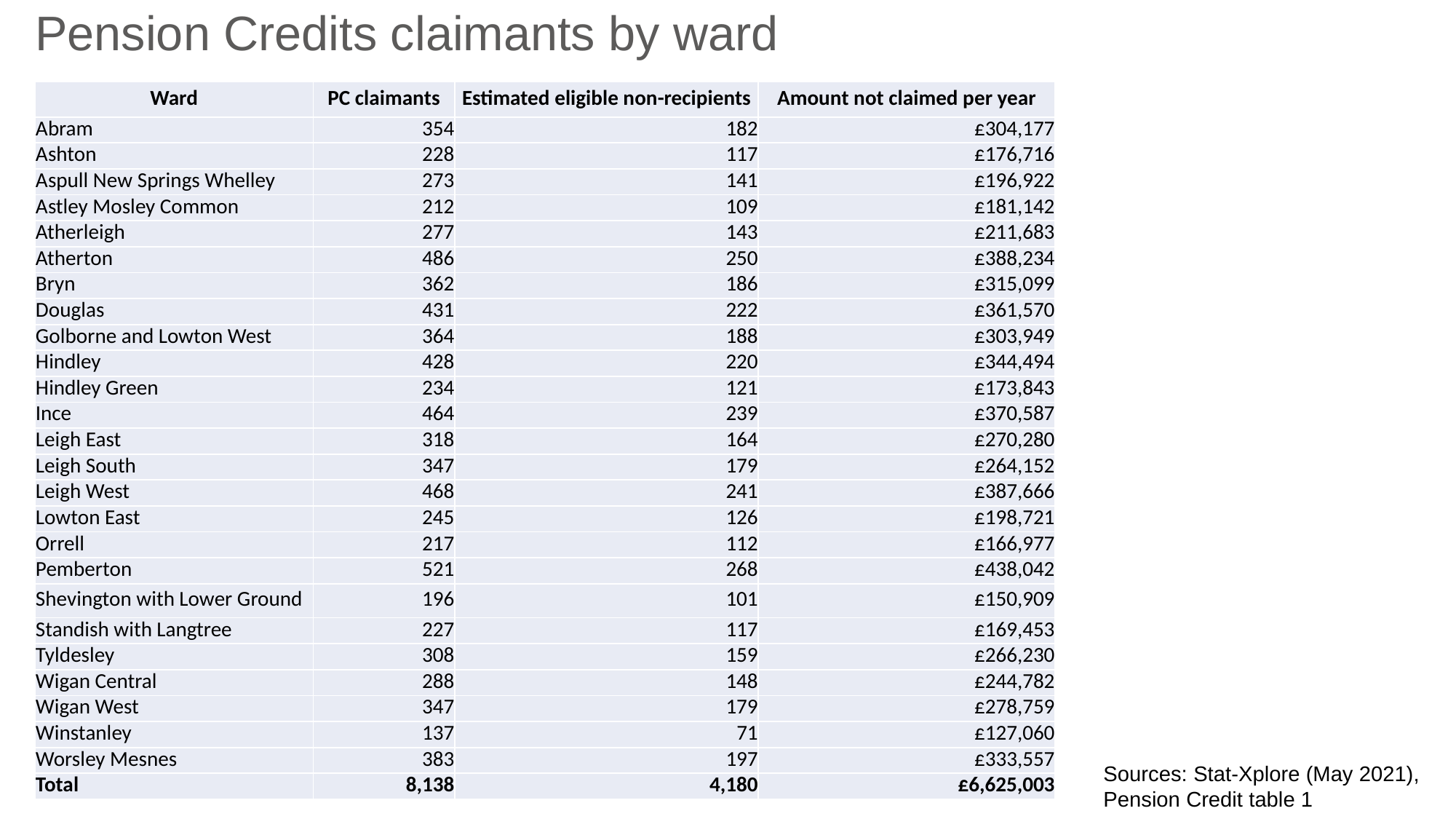

# Pension Credits claimants by ward
| Ward | PC claimants | Estimated eligible non-recipients | Amount not claimed per year |
| --- | --- | --- | --- |
| Abram | 354 | 182 | £304,177 |
| Ashton | 228 | 117 | £176,716 |
| Aspull New Springs Whelley | 273 | 141 | £196,922 |
| Astley Mosley Common | 212 | 109 | £181,142 |
| Atherleigh | 277 | 143 | £211,683 |
| Atherton | 486 | 250 | £388,234 |
| Bryn | 362 | 186 | £315,099 |
| Douglas | 431 | 222 | £361,570 |
| Golborne and Lowton West | 364 | 188 | £303,949 |
| Hindley | 428 | 220 | £344,494 |
| Hindley Green | 234 | 121 | £173,843 |
| Ince | 464 | 239 | £370,587 |
| Leigh East | 318 | 164 | £270,280 |
| Leigh South | 347 | 179 | £264,152 |
| Leigh West | 468 | 241 | £387,666 |
| Lowton East | 245 | 126 | £198,721 |
| Orrell | 217 | 112 | £166,977 |
| Pemberton | 521 | 268 | £438,042 |
| Shevington with Lower Ground | 196 | 101 | £150,909 |
| Standish with Langtree | 227 | 117 | £169,453 |
| Tyldesley | 308 | 159 | £266,230 |
| Wigan Central | 288 | 148 | £244,782 |
| Wigan West | 347 | 179 | £278,759 |
| Winstanley | 137 | 71 | £127,060 |
| Worsley Mesnes | 383 | 197 | £333,557 |
| Total | 8,138 | 4,180 | £6,625,003 |
Sources: Stat-Xplore (May 2021), Pension Credit table 1